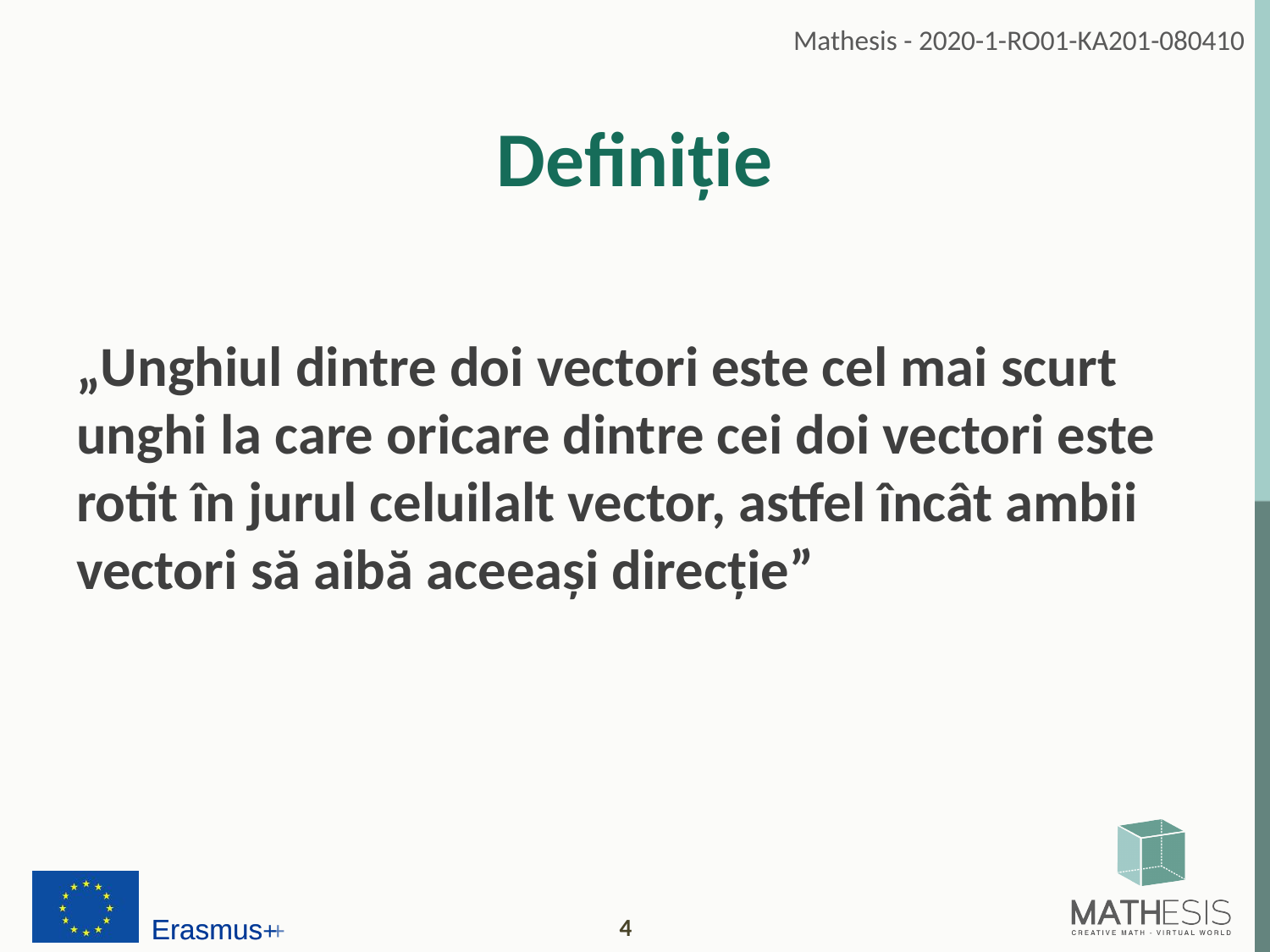

# Definiție
„Unghiul dintre doi vectori este cel mai scurt unghi la care oricare dintre cei doi vectori este rotit în jurul celuilalt vector, astfel încât ambii vectori să aibă aceeași direcție”